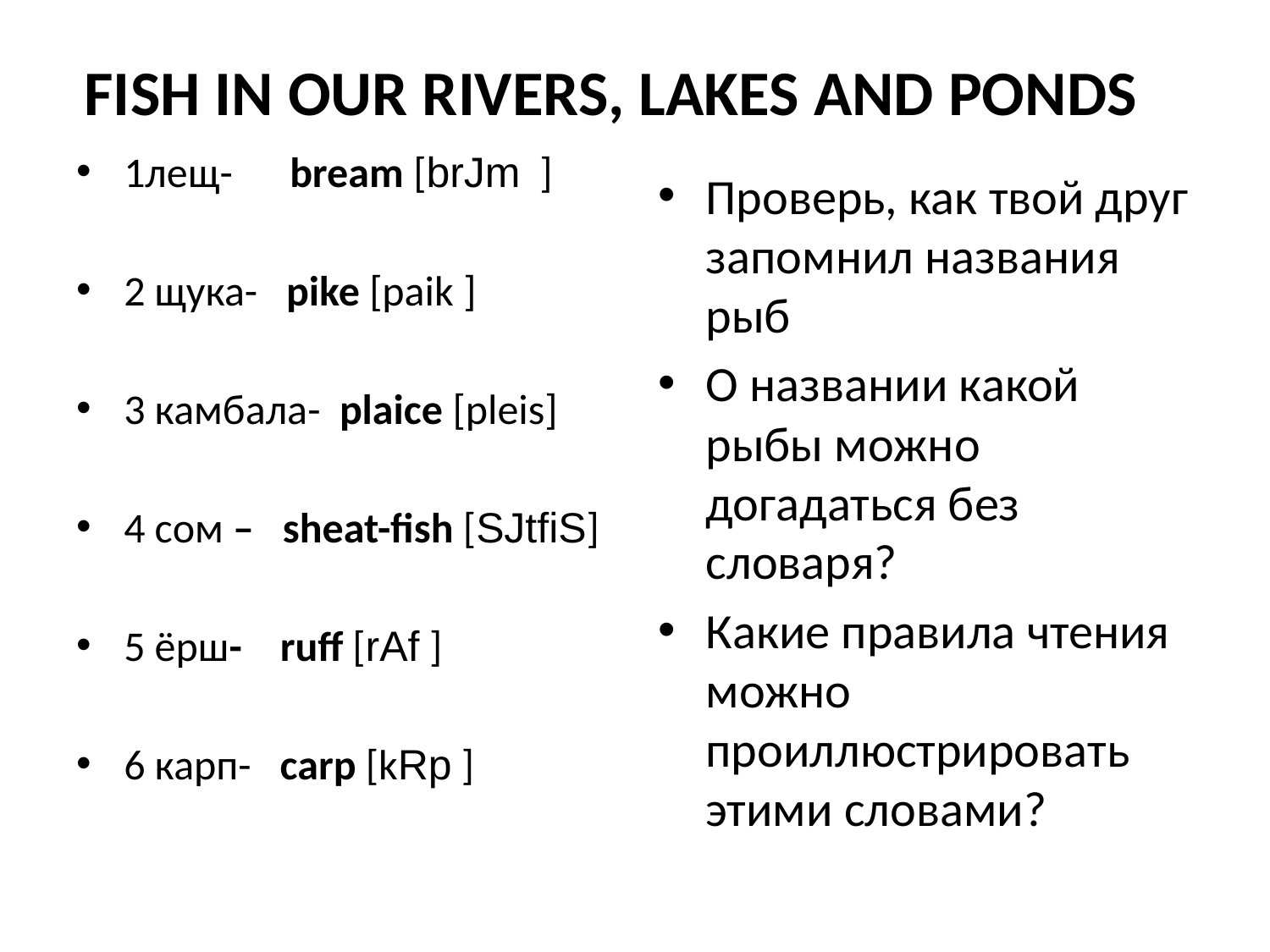

# FISH IN OUR RIVERS, LAKES AND PONDS
1лещ-      bream [brJm  ]

2 щука-   pike [paik ]

3 камбала-  plaice [pleis]

4 сом –   sheat-fish [SJtfiS]

5 ёрш-    ruff [rAf ]

6 карп-   carp [kRp ]
Проверь, как твой друг запомнил названия рыб
О названии какой рыбы можно догадаться без словаря?
Какие правила чтения можно проиллюстрировать этими словами?